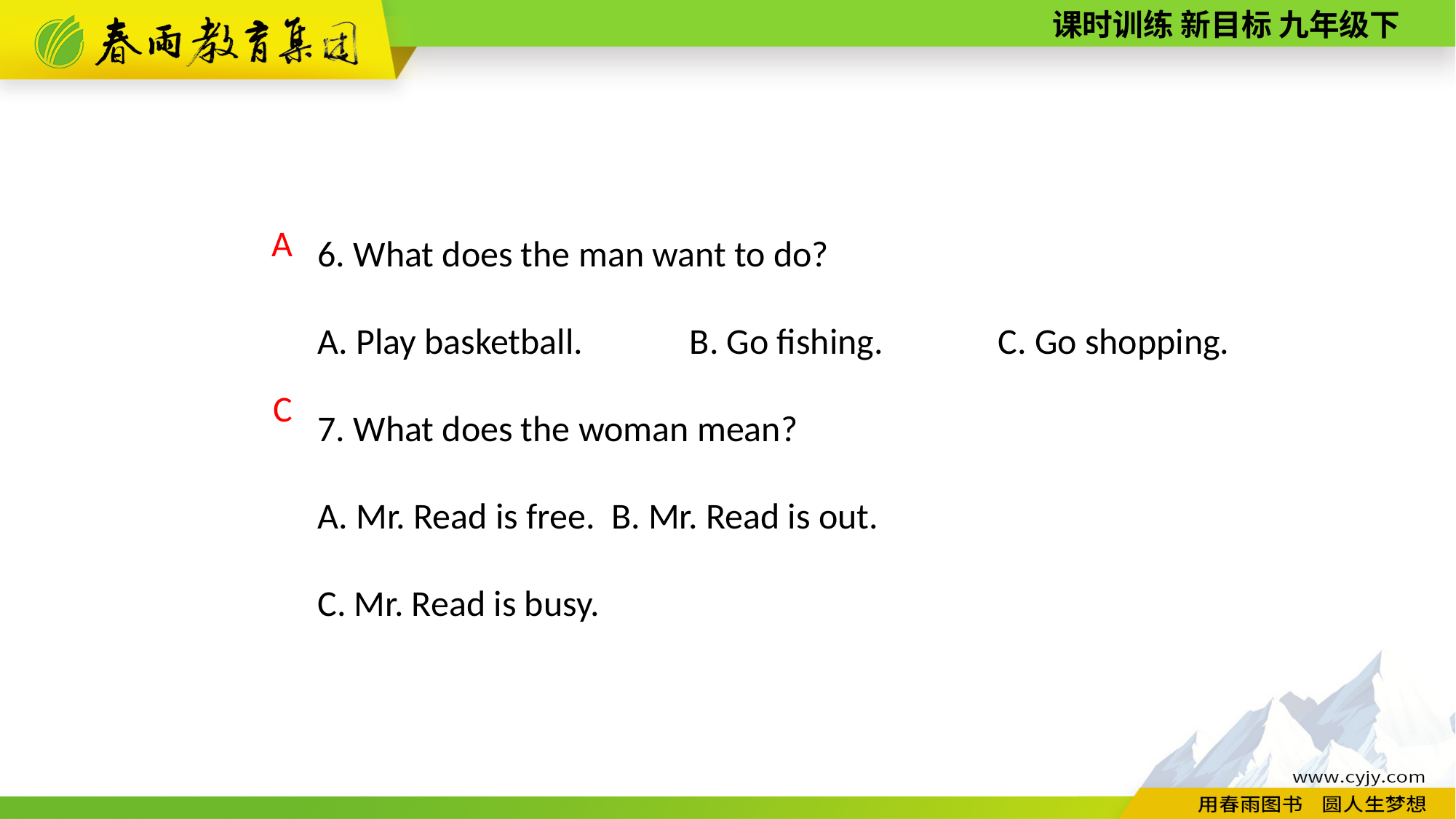

6. What does the man want to do?
A. Play basketball.  　　B. Go fishing.   　　C. Go shopping.
7. What does the woman mean?
A. Mr. Read is free.  B. Mr. Read is out.
C. Mr. Read is busy.
A
C